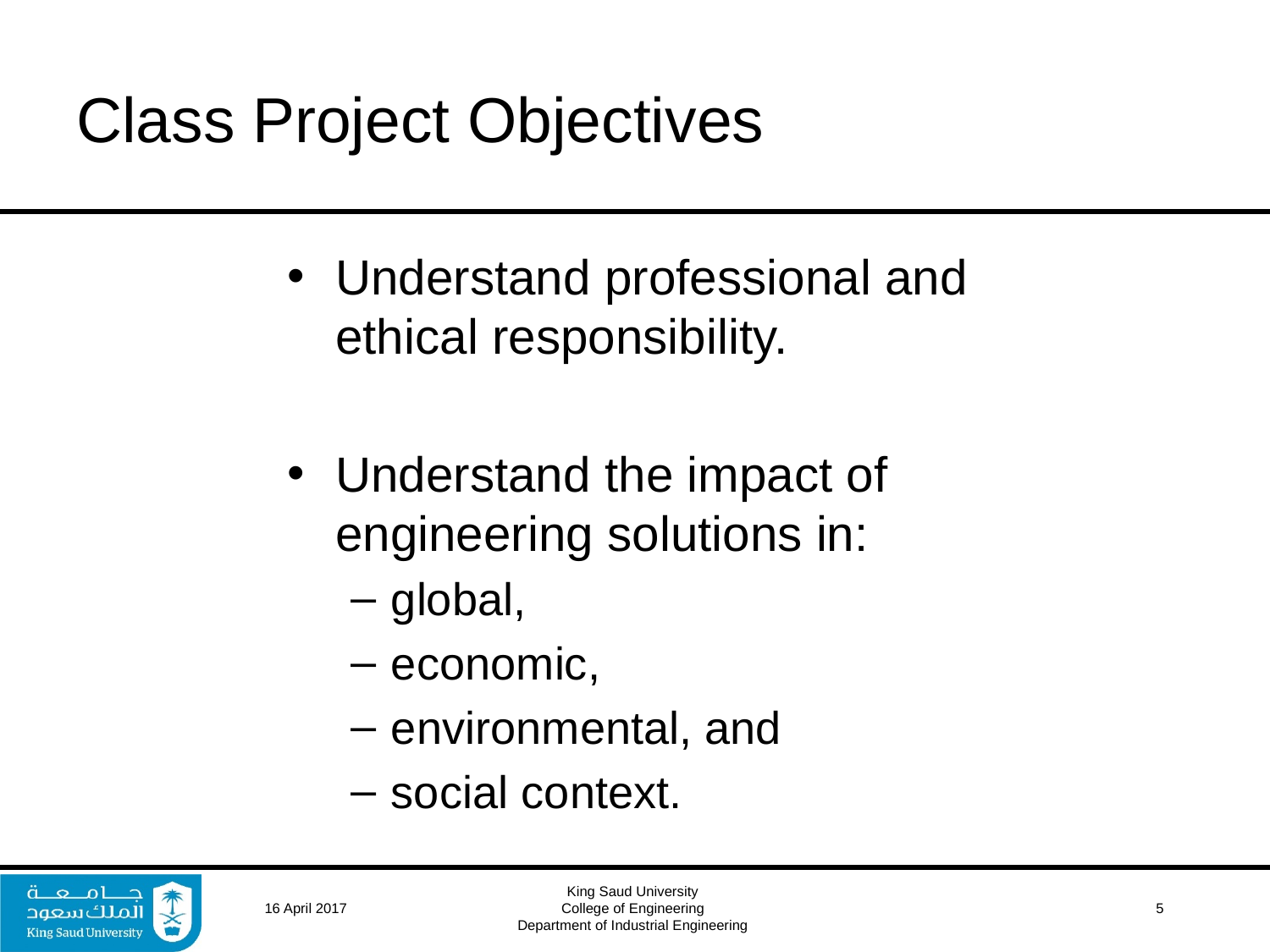

# Class Project Objectives
Understand professional and ethical responsibility.

Understand the impact of engineering solutions in:
global,
economic,
environmental, and
social context.
16 April 2017

King Saud University
College of Engineering
Department of Industrial Engineering

                                                          5